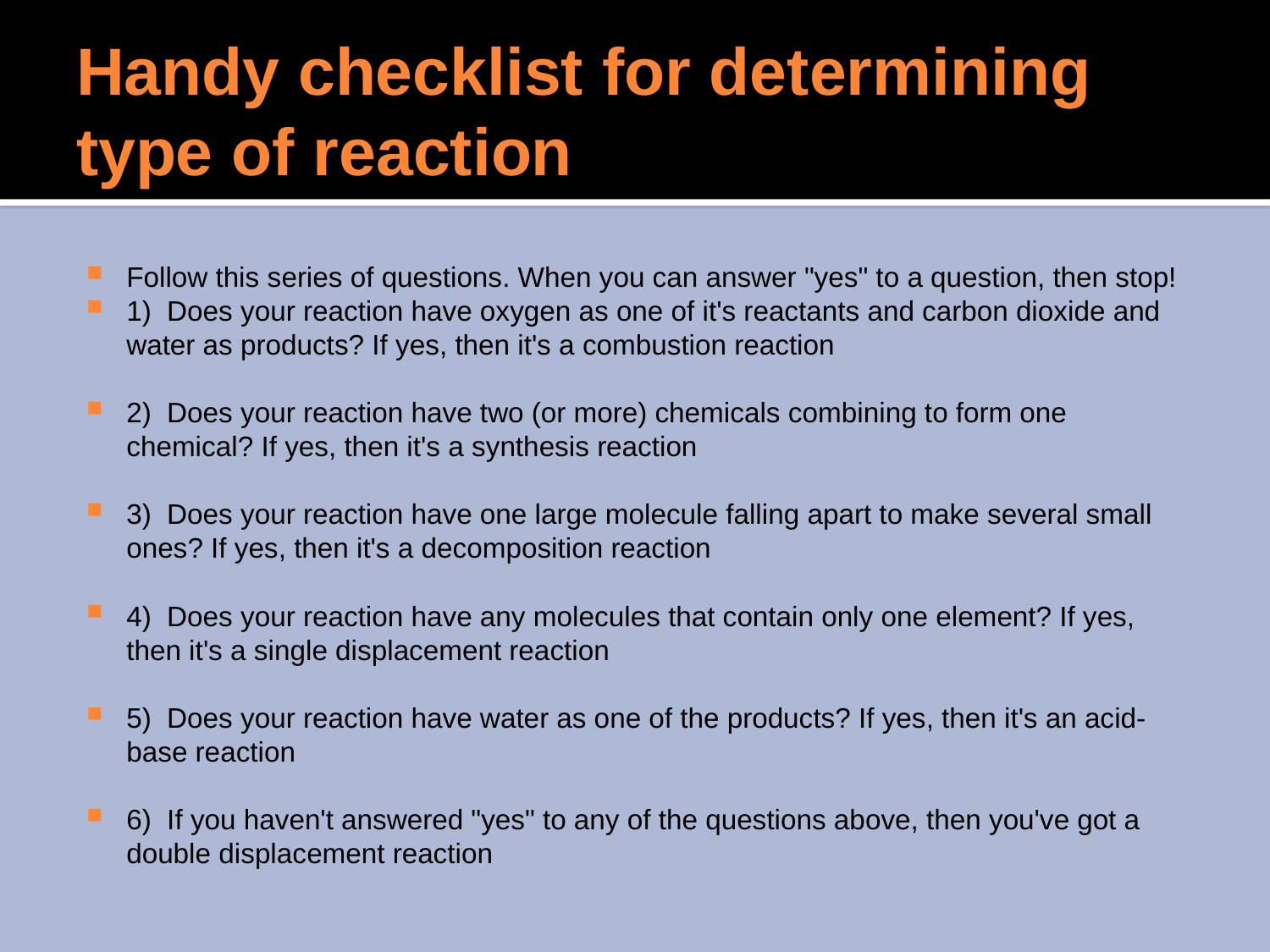

# Handy checklist for determining type of reaction
Follow this series of questions. When you can answer "yes" to a question, then stop!
1)  Does your reaction have oxygen as one of it's reactants and carbon dioxide and water as products? If yes, then it's a combustion reaction

2)  Does your reaction have two (or more) chemicals combining to form one chemical? If yes, then it's a synthesis reaction

3)  Does your reaction have one large molecule falling apart to make several small ones? If yes, then it's a decomposition reaction

4)  Does your reaction have any molecules that contain only one element? If yes, then it's a single displacement reaction

5)  Does your reaction have water as one of the products? If yes, then it's an acid-base reaction

6)  If you haven't answered "yes" to any of the questions above, then you've got a double displacement reaction